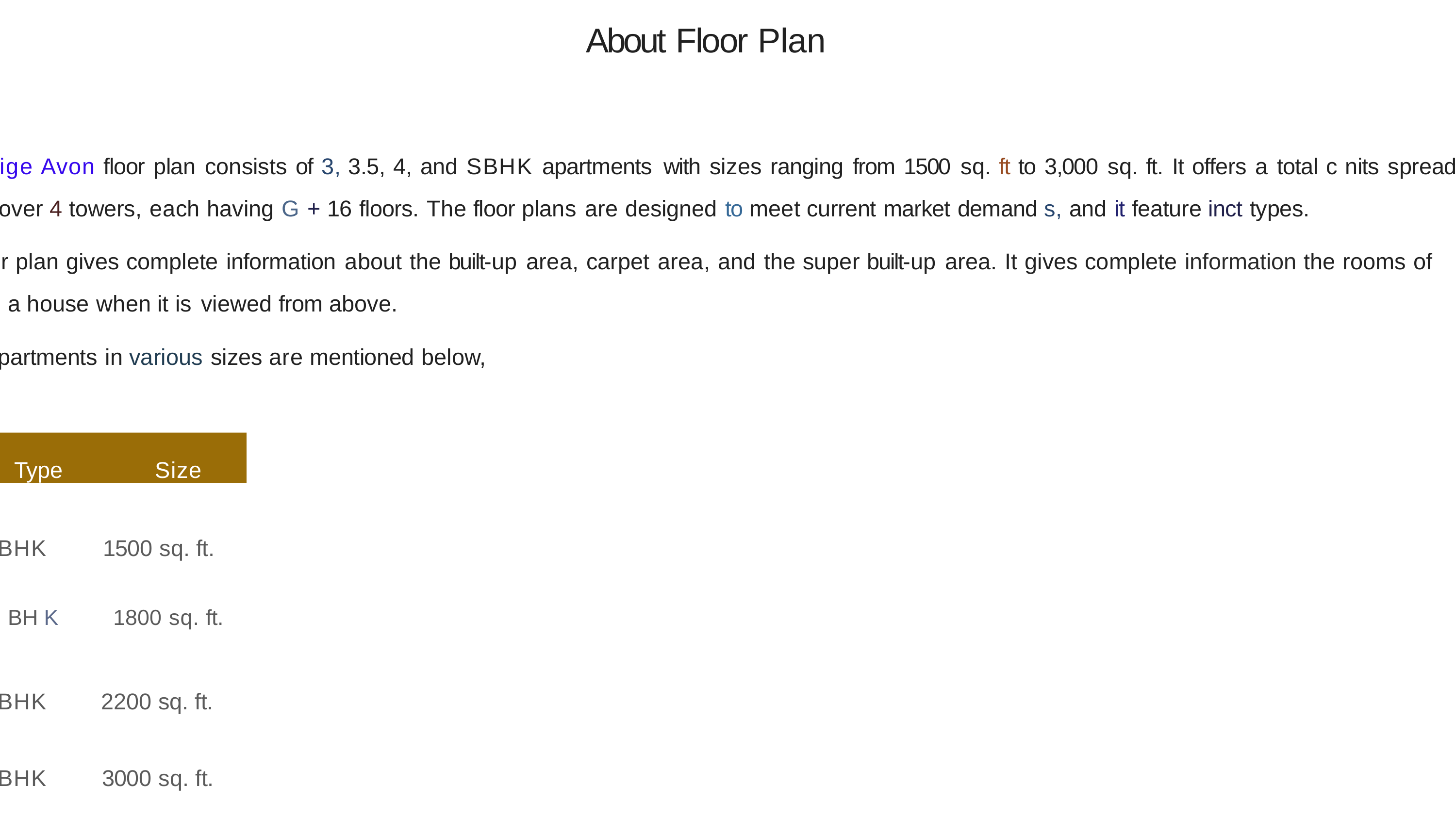

# About Floor Plan
ige Avon floor plan consists of 3, 3.5, 4, and SBHK apartments with sizes ranging from 1500 sq. ft to 3,000 sq. ft. It offers a total c nits spread over 4 towers, each having G + 16 floors. The floor plans are designed to meet current market demand s, and it feature inct types.
r plan gives complete information about the built-up area, carpet area, and the super built-up area. It gives complete information the rooms of a house when it is viewed from above.
partments in various sizes are mentioned below,
Type	Size
BHK	1500 sq. ft.

BH K	1800 sq. ft.
BHK
2200 sq. ft.
BHK
3000 sq. ft.